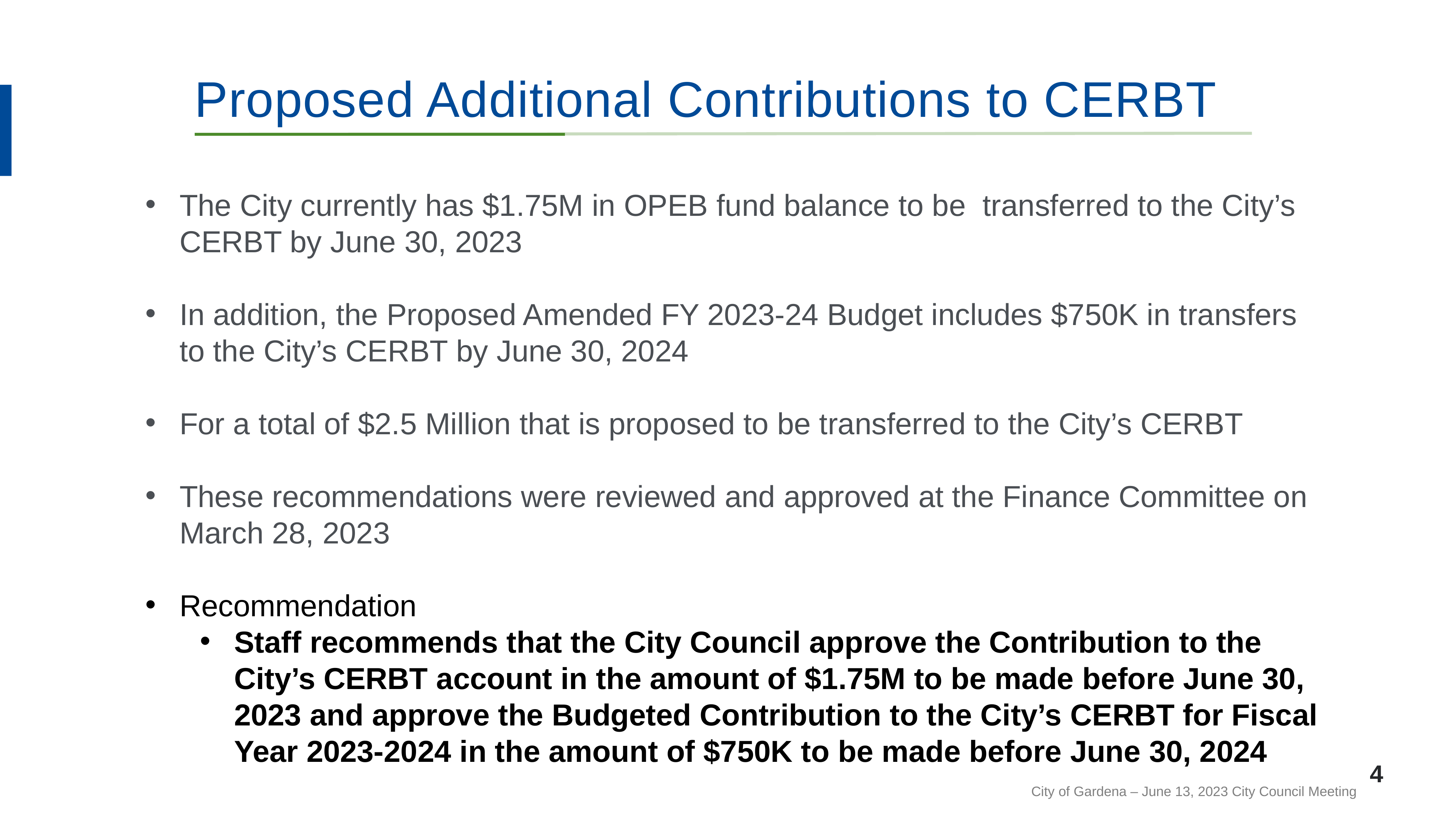

Proposed Additional Contributions to CERBT

The City currently has $1.75M in OPEB fund balance to be  transferred to the City’s CERBT by June 30, 2023

In addition, the Proposed Amended FY 2023-24 Budget includes $750K in transfers to the City’s CERBT by June 30, 2024

For a total of $2.5 Million that is proposed to be transferred to the City’s CERBT

These recommendations were reviewed and approved at the Finance Committee on March 28, 2023

Recommendation
Staff recommends that the City Council approve the Contribution to the City’s CERBT account in the amount of $1.75M to be made before June 30, 2023 and approve the Budgeted Contribution to the City’s CERBT for Fiscal Year 2023-2024 in the amount of $750K to be made before June 30, 2024
4
City of Gardena – June 13, 2023 City Council Meeting